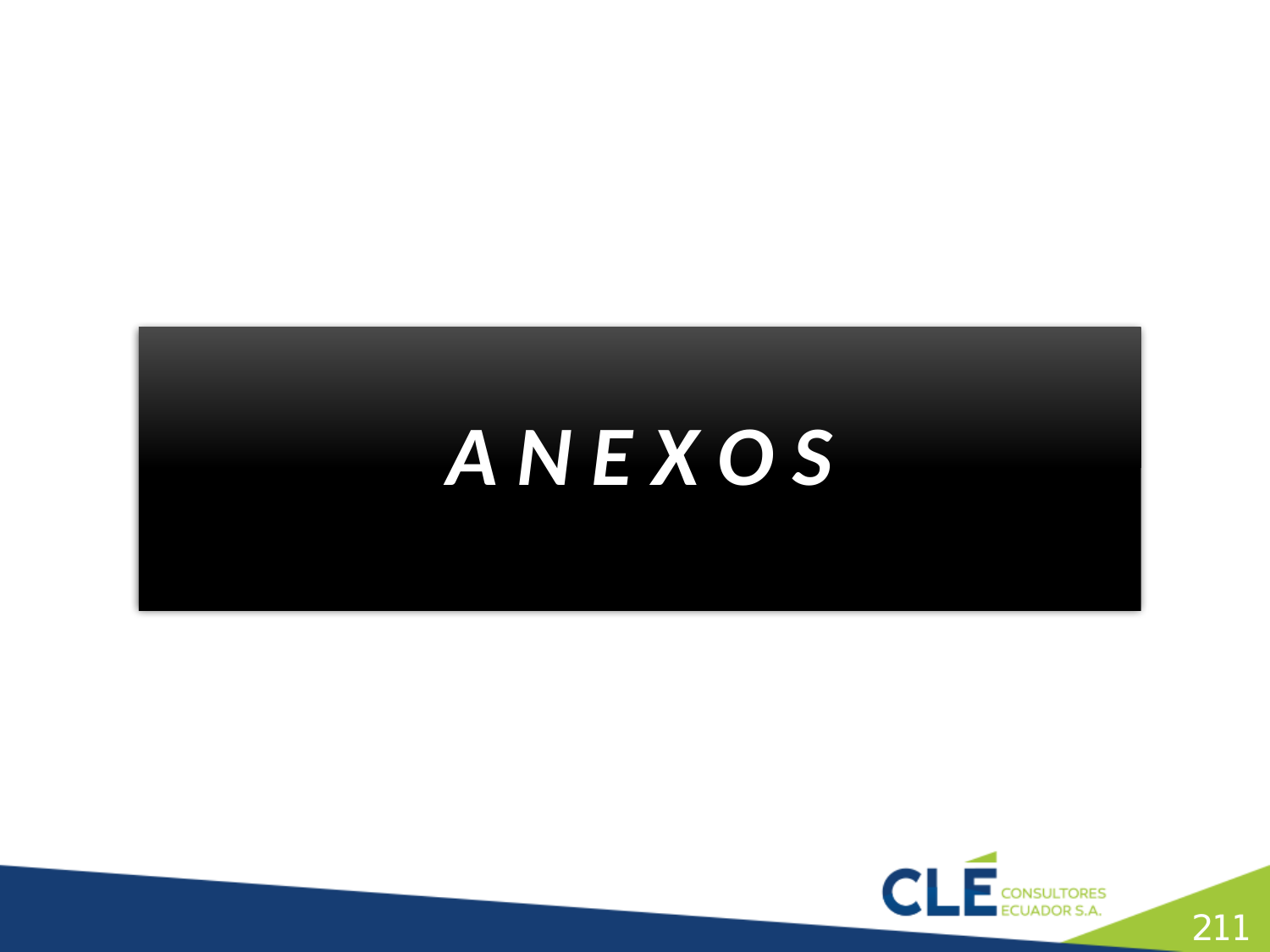

A N E X O S

211